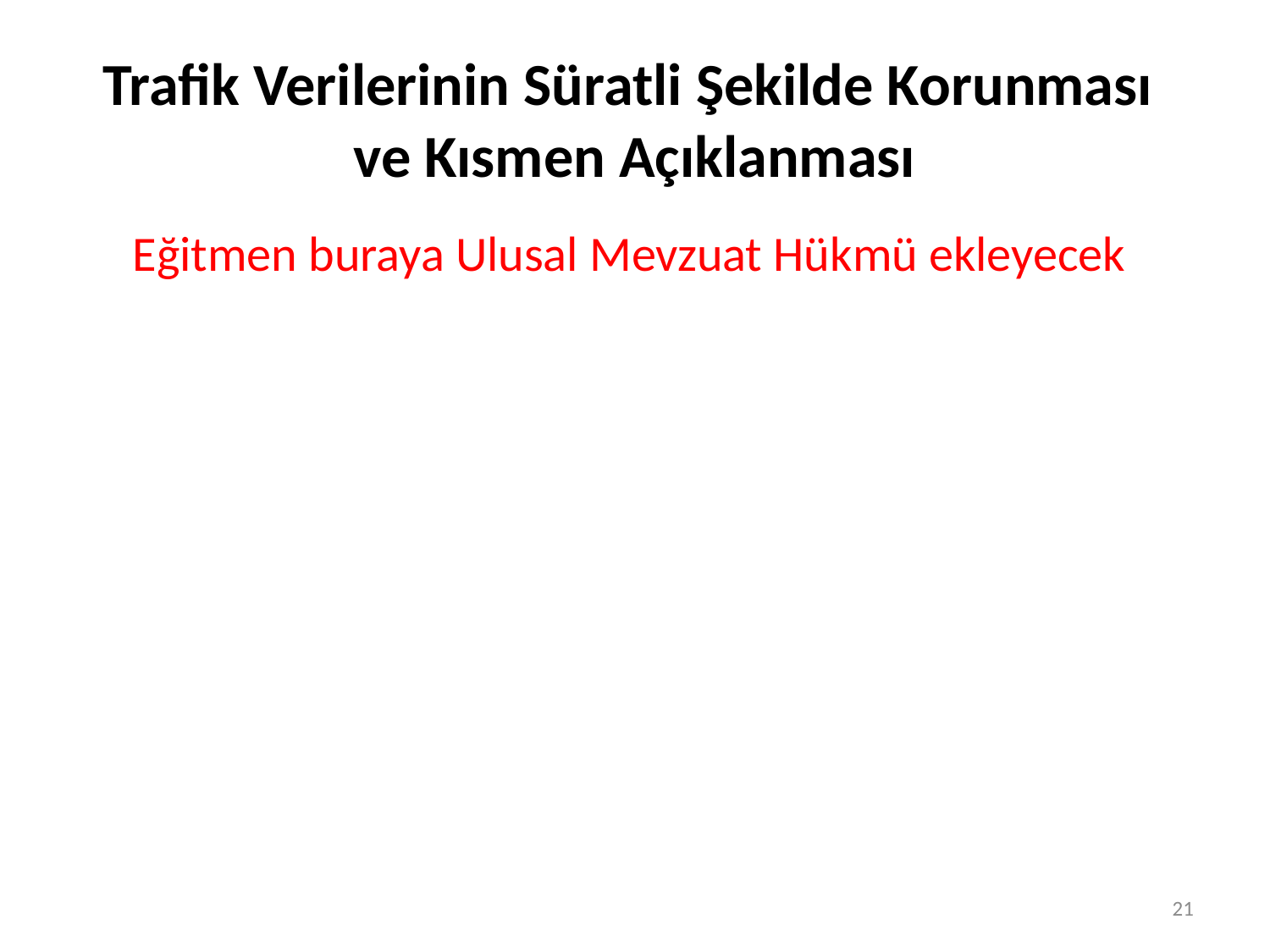

# Trafik Verilerinin Süratli Şekilde Korunması ve Kısmen Açıklanması
Eğitmen buraya Ulusal Mevzuat Hükmü ekleyecek
21